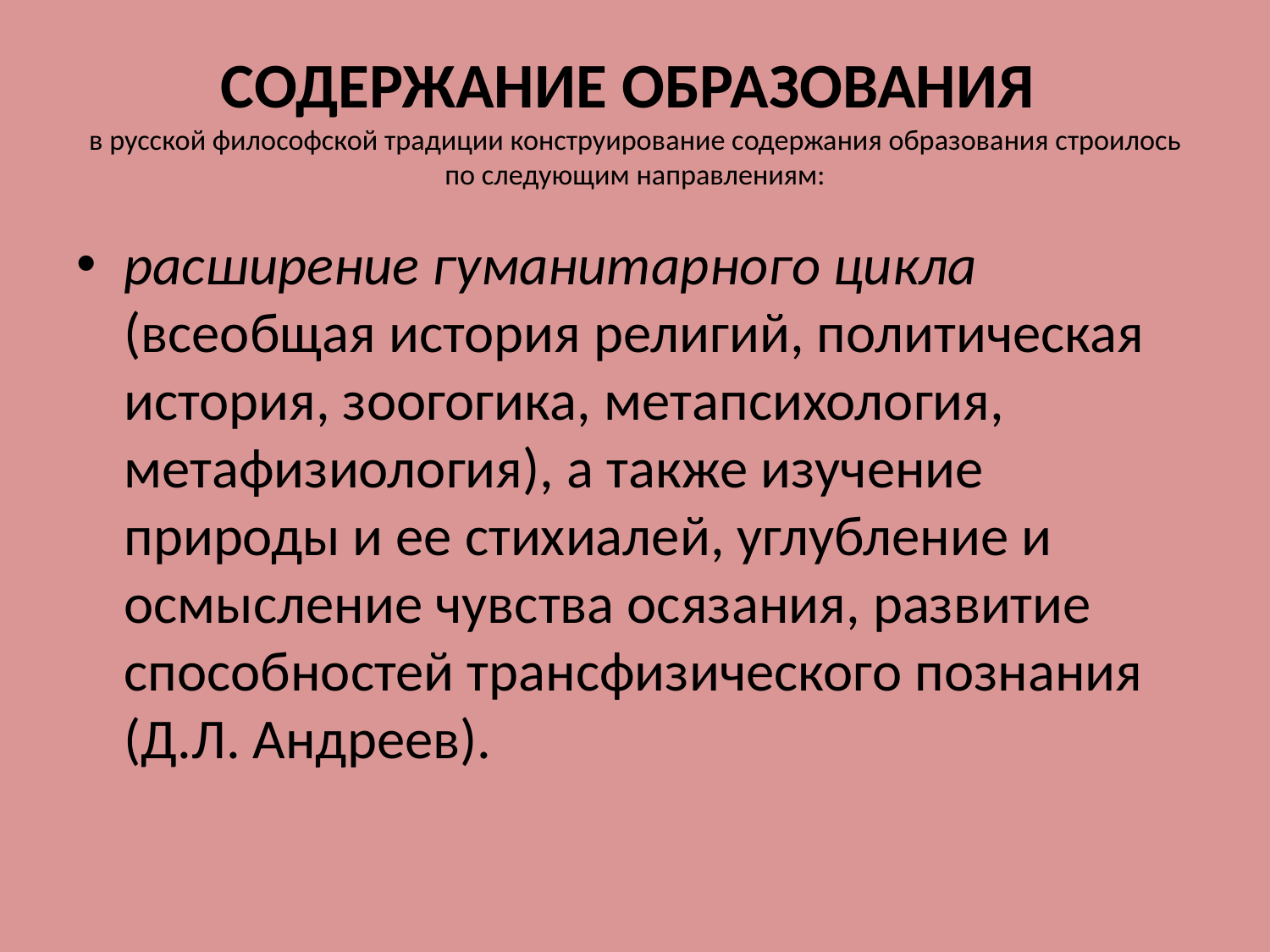

# СОДЕРЖАНИЕ ОБРАЗОВАНИЯ в русской философской традиции конструирование содержания образования строилось по следующим направлениям:
расширение гуманитарного цикла (всеобщая история религий, политическая история, зоогогика, метапсихология, метафизиология), а также изучение природы и ее стихиалей, углубление и осмысление чувства осязания, развитие способностей трансфизического познания (Д.Л. Андреев).